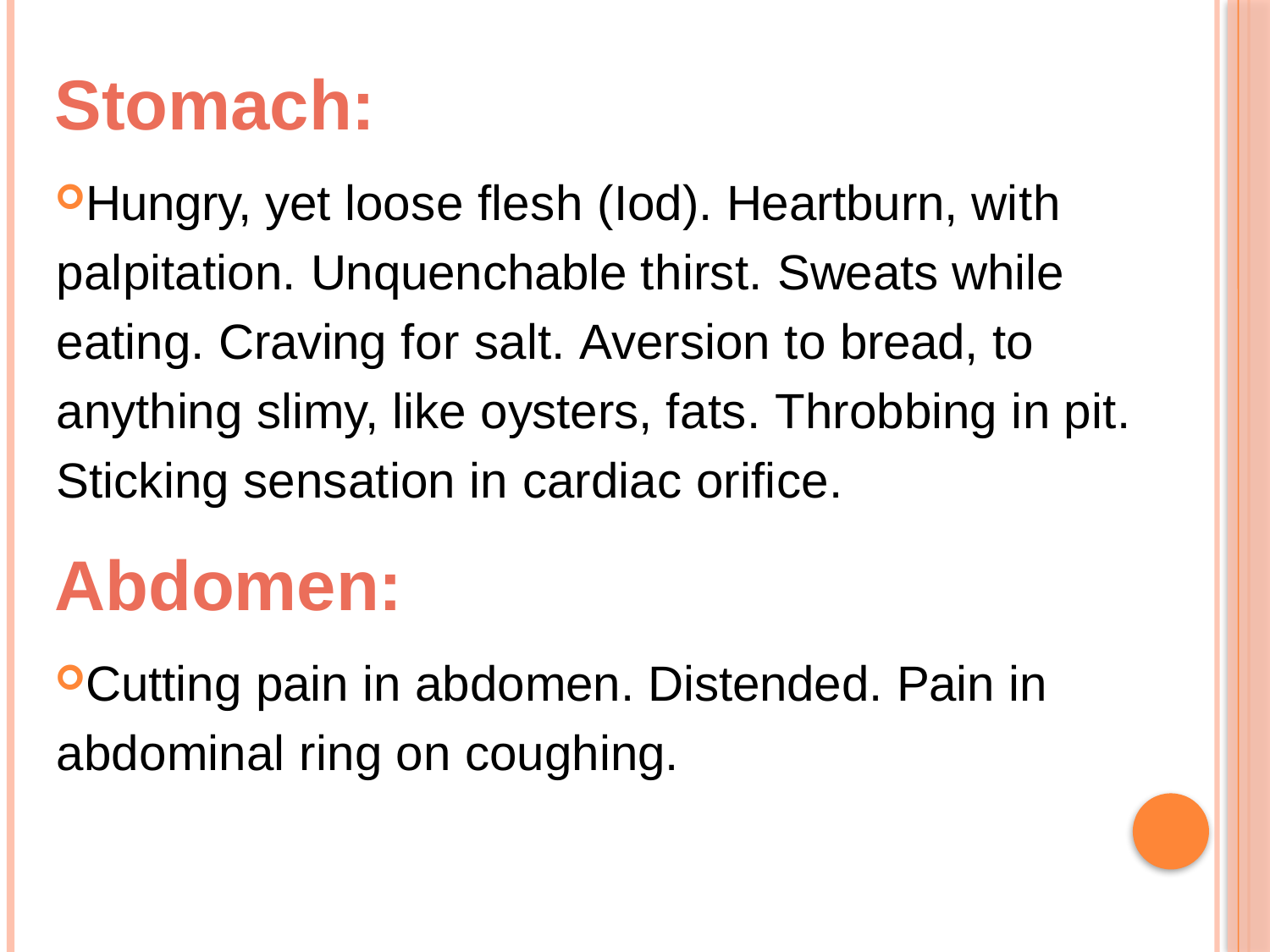

Stomach:
Hungry, yet loose flesh (Iod). Heartburn, with palpitation. Unquenchable thirst. Sweats while  eating. Craving for salt. Aversion to bread, to anything slimy, like oysters, fats. Throbbing in pit.  Sticking sensation in cardiac orifice.
Abdomen:
Cutting pain in abdomen. Distended. Pain in abdominal ring on coughing.